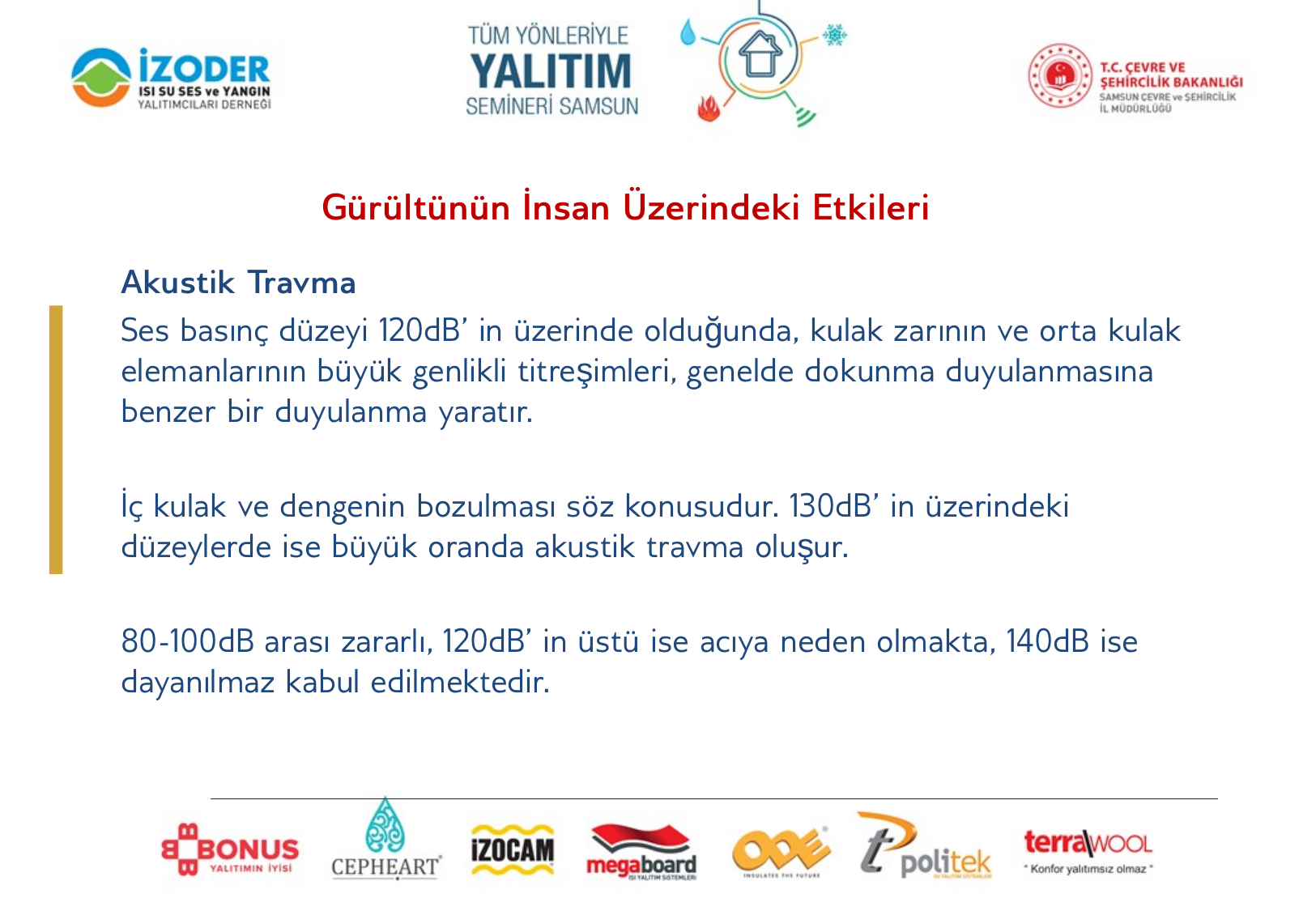

Gürültünün İnsan Üzerindeki Etkileri
Akustik Travma
Ses basınç düzeyi 120dB’ in üzerinde olduğunda, kulak zarının ve orta kulak elemanlarının büyük genlikli titreşimleri, genelde dokunma duyulanmasına benzer bir duyulanma yaratır.

İç kulak ve dengenin bozulması söz konusudur. 130dB’ in üzerindeki düzeylerde ise büyük oranda akustik travma oluşur.

80-100dB arası zararlı, 120dB’ in üstü ise acıya neden olmakta, 140dB ise dayanılmaz kabul edilmektedir.